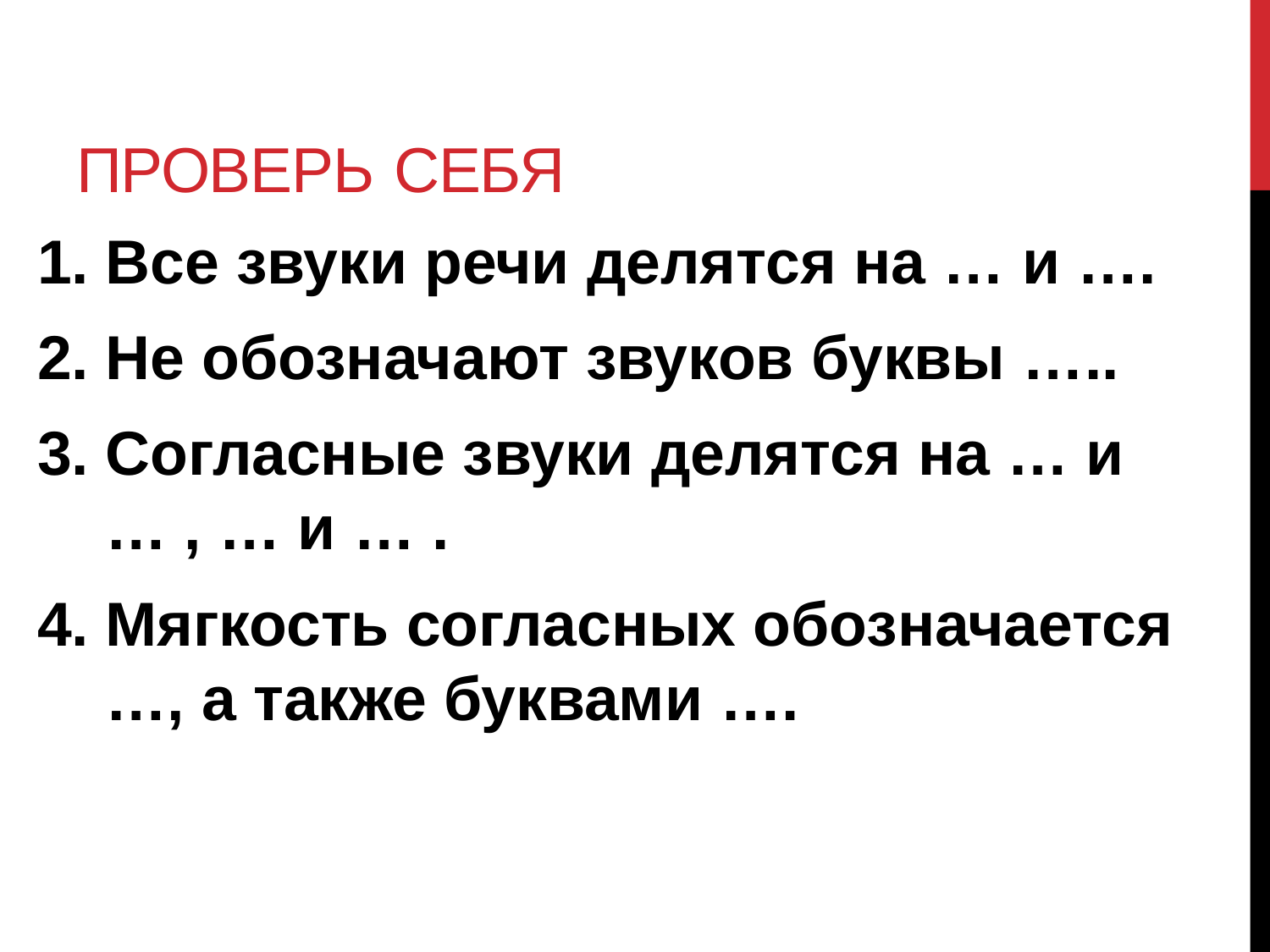

# Проверь себя

Все звуки речи делятся на … и ….
Не обозначают звуков буквы …..
Согласные звуки делятся на … и … , … и … .
Мягкость согласных обозначается …, а также буквами ….